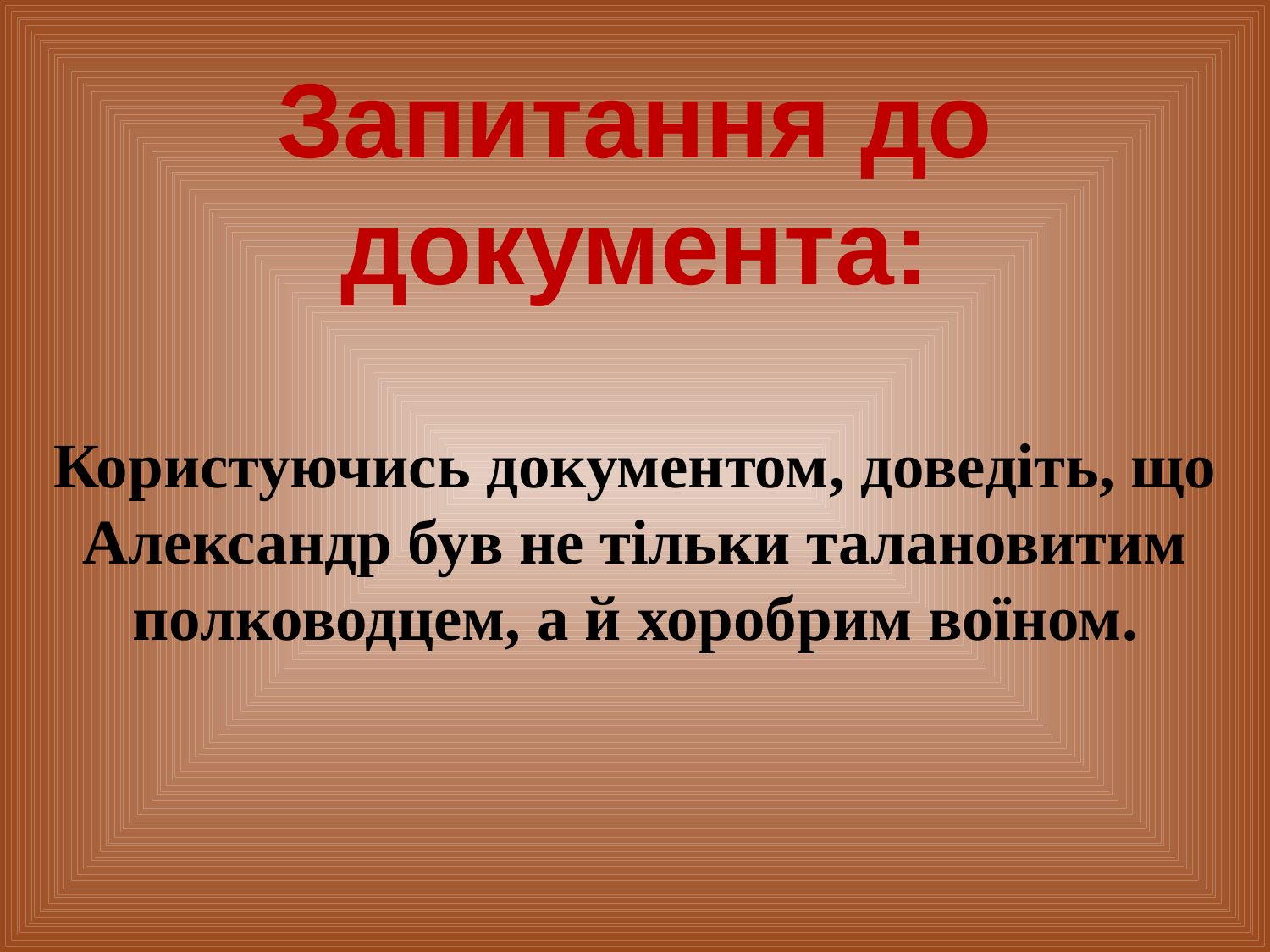

# Запитання до документа:   Користуючись документом, доведіть, що Александр був не тільки талановитим полководцем, а й хоробрим воїном.